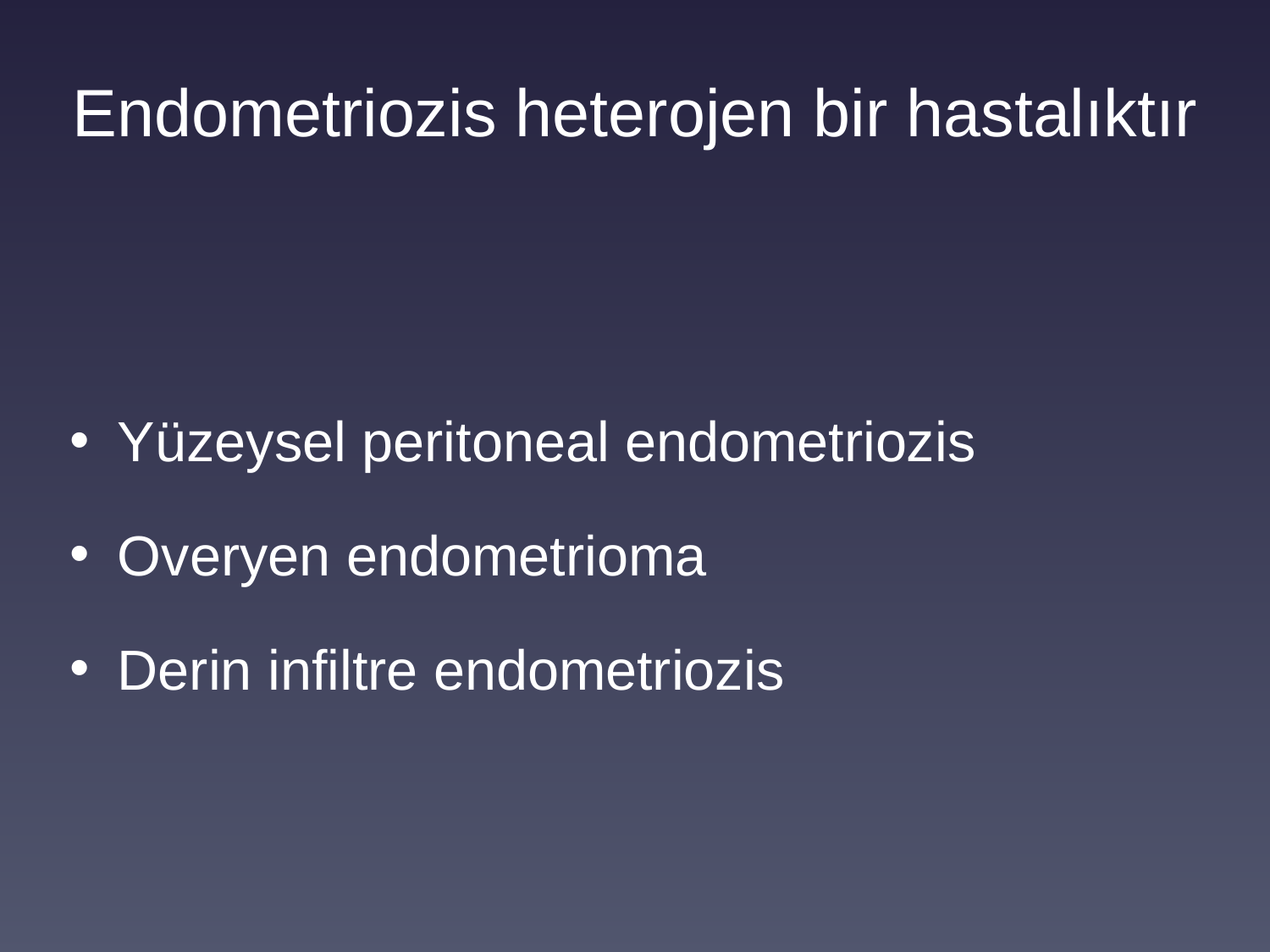

# Endometriozis heterojen bir hastalıktır
Yüzeysel peritoneal endometriozis
Overyen endometrioma
Derin infiltre endometriozis